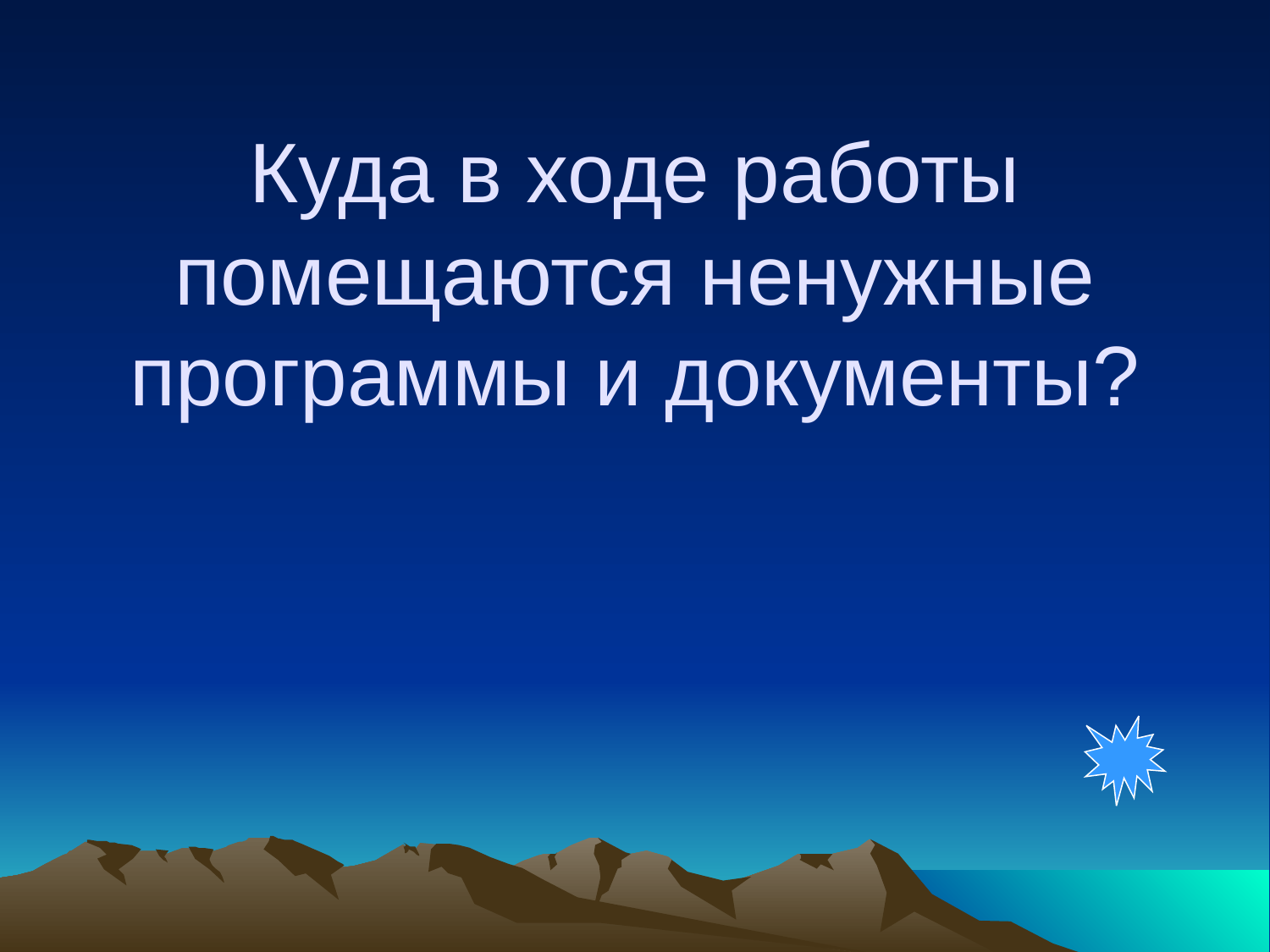

# Куда в ходе работы помещаются ненужные программы и документы?